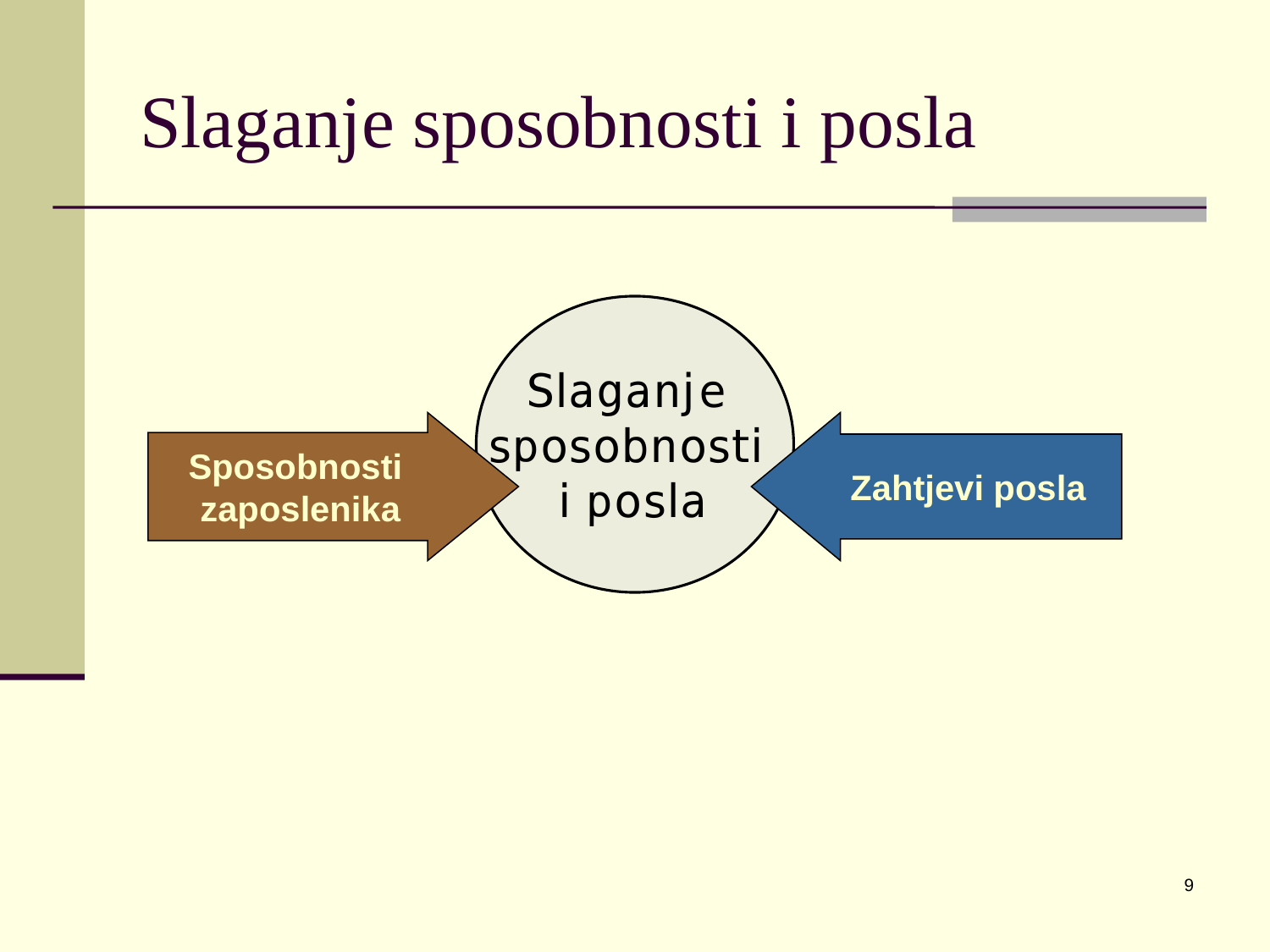

# Slaganje sposobnosti i posla
Slaganje
sposobnosti
i posla
Sposobnosti
zaposlenika
Zahtjevi posla
9